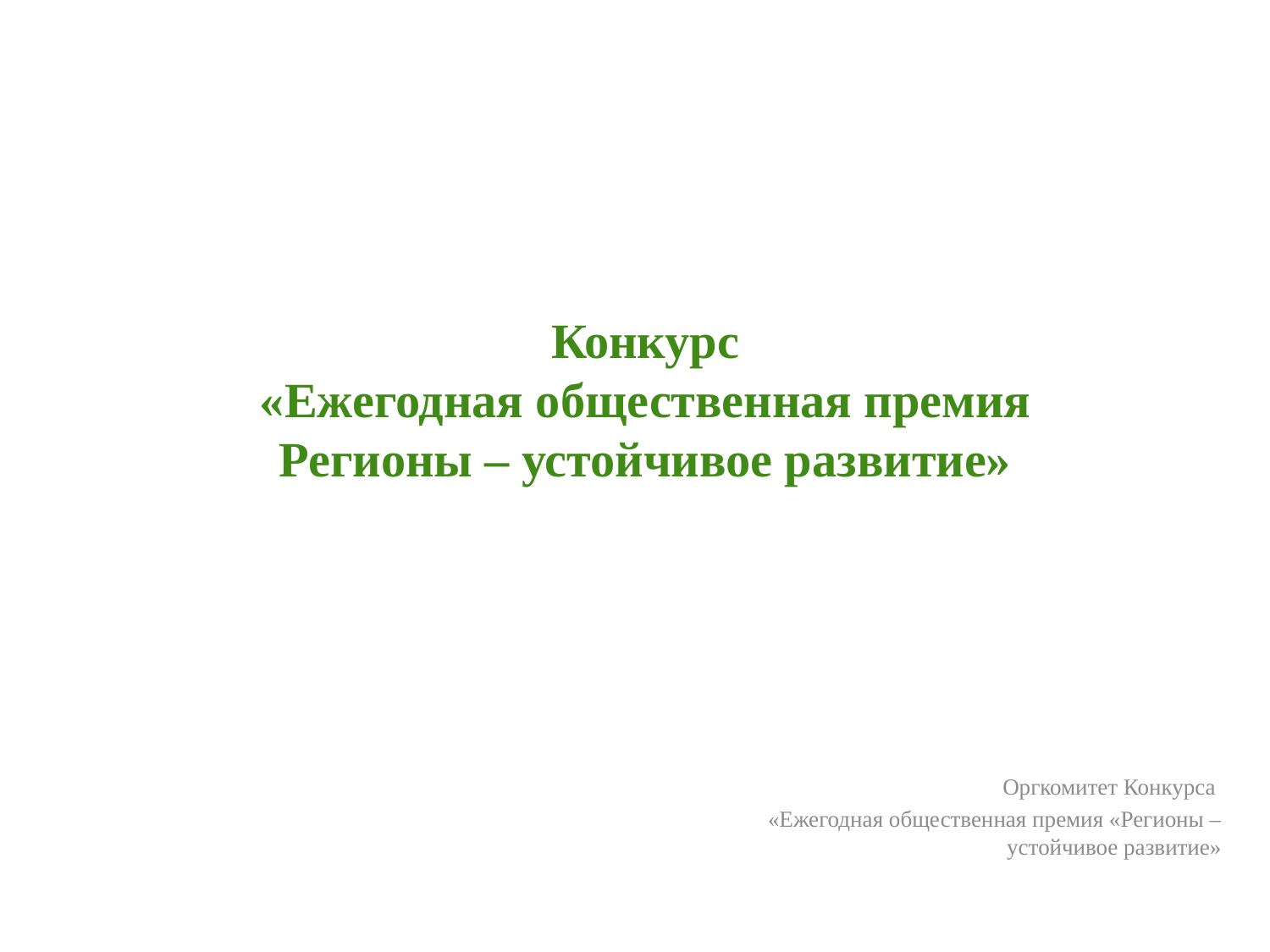

# Конкурс «Ежегодная общественная премия Регионы – устойчивое развитие»
Оргкомитет Конкурса
«Ежегодная общественная премия «Регионы – устойчивое развитие»